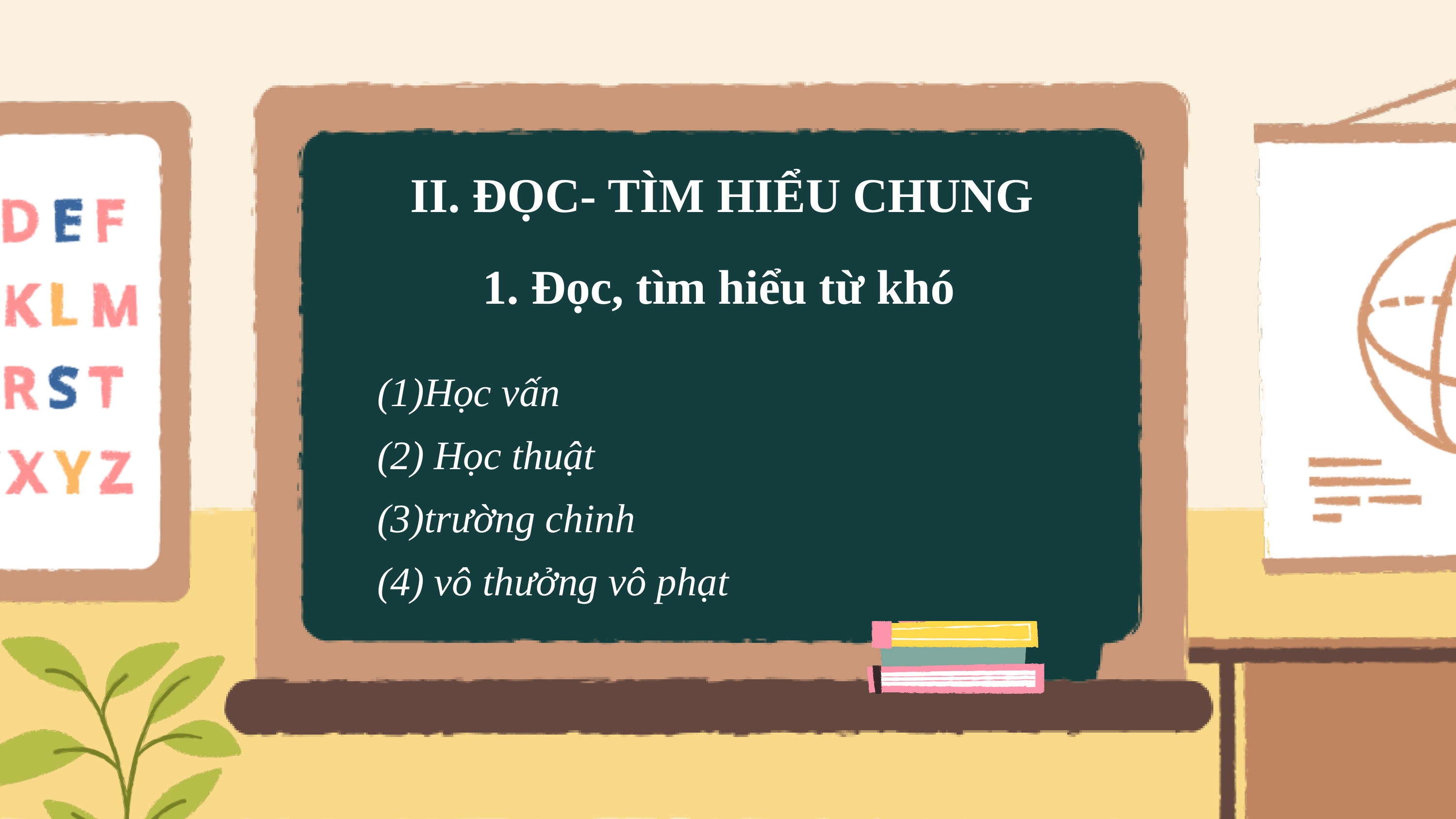

II. ĐỌC- TÌM HIỂU CHUNG
1. Đọc, tìm hiểu từ khó
(1)Học vấn
(2) Học thuật
(3)trường chinh
(4) vô thưởng vô phạt